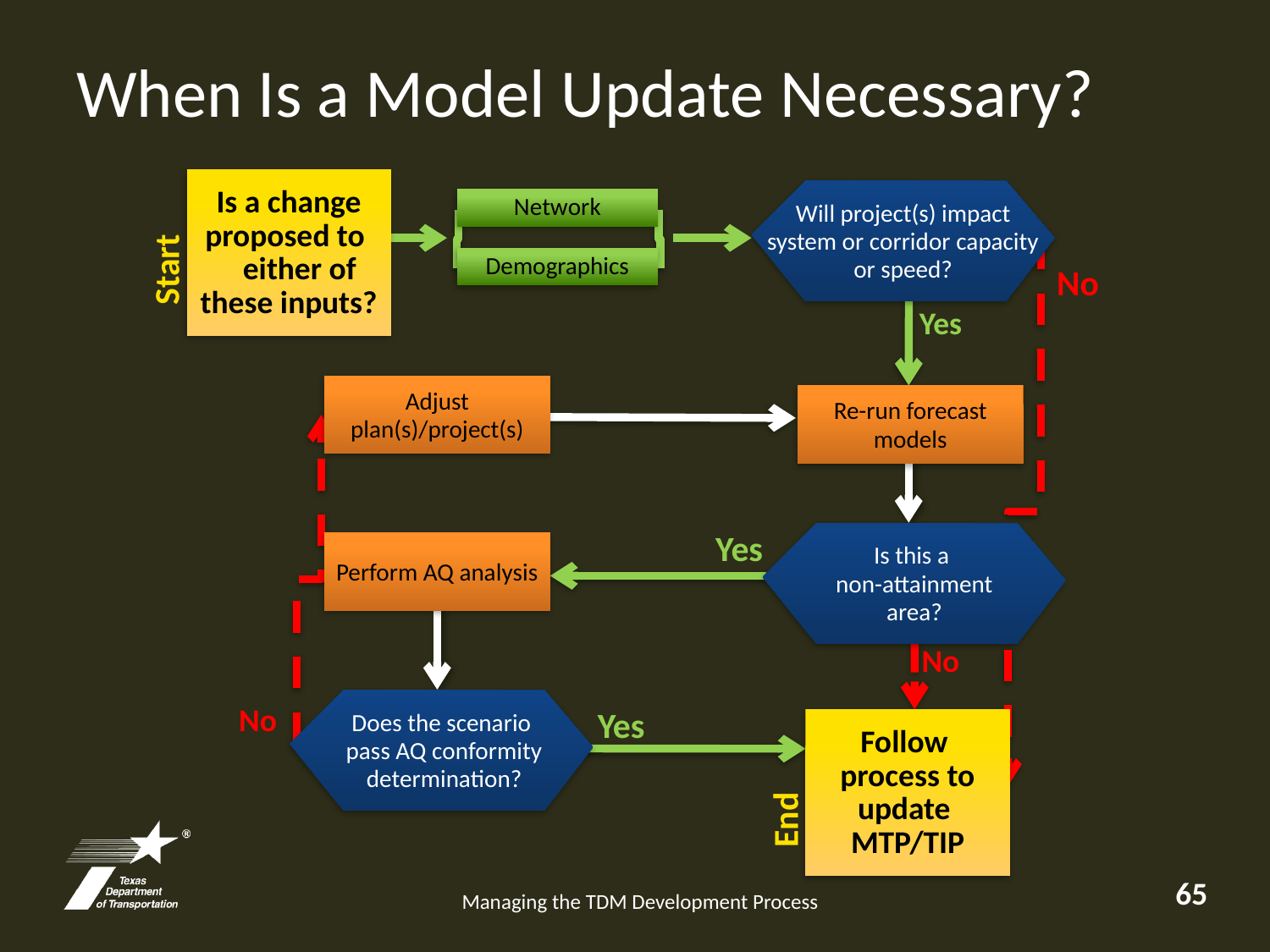

# When Is a Model Update Necessary?
Is a change proposed to
   either of these inputs?
Will project(s) impact system or corridor capacity or speed?
Network
Start
Demographics
No
Yes
Adjust plan(s)/project(s)
Re-run forecast models
Yes
Is this a
non-attainment
area?
Perform AQ analysis
No
Does the scenario
 pass AQ conformity
 determination?
No
Yes
Follow
process to update
MTP/TIP
End